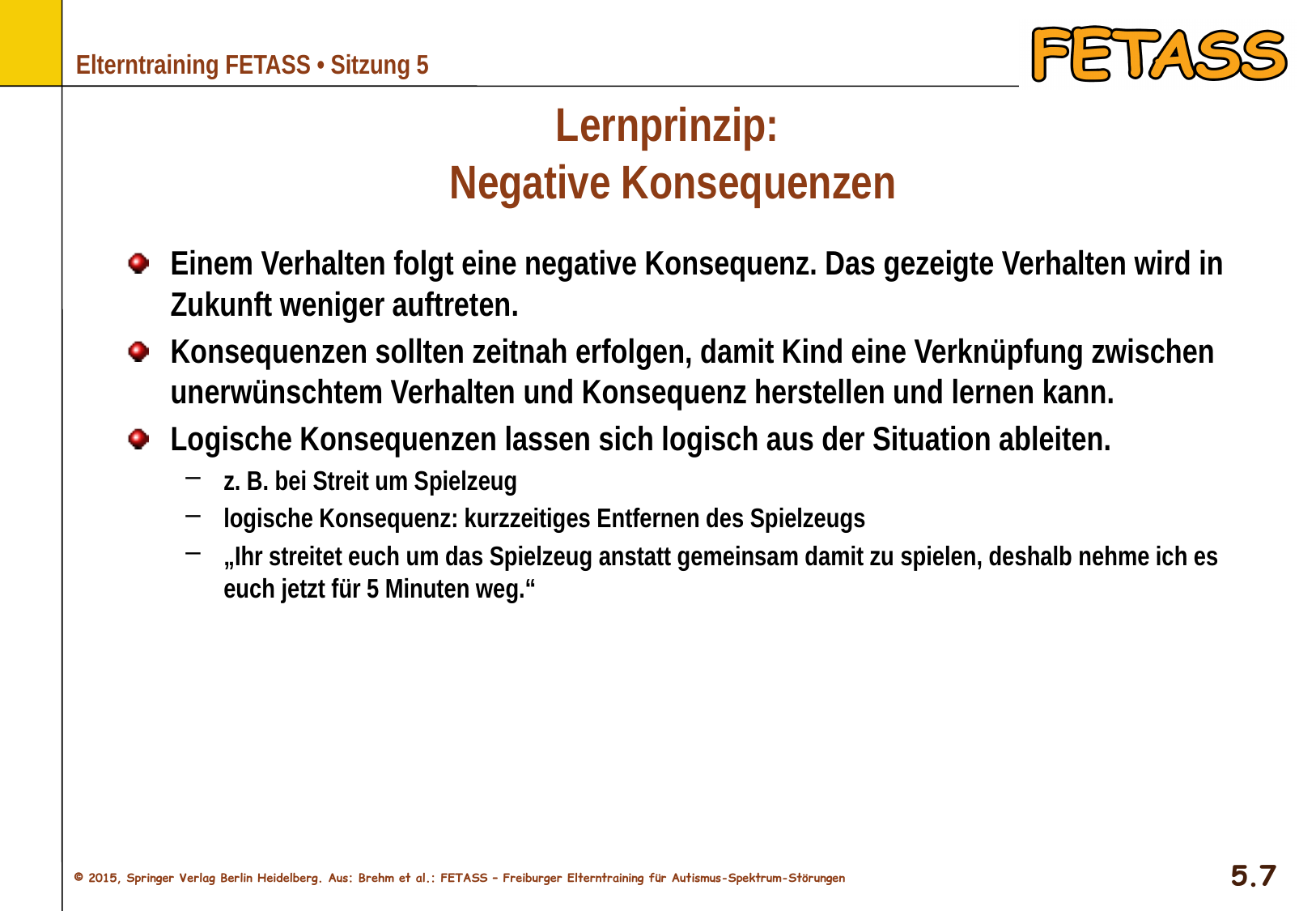

# Lernprinzip: Negative Konsequenzen
Einem Verhalten folgt eine negative Konsequenz. Das gezeigte Verhalten wird in Zukunft weniger auftreten.
Konsequenzen sollten zeitnah erfolgen, damit Kind eine Verknüpfung zwischen unerwünschtem Verhalten und Konsequenz herstellen und lernen kann.
Logische Konsequenzen lassen sich logisch aus der Situation ableiten.
z. B. bei Streit um Spielzeug
logische Konsequenz: kurzzeitiges Entfernen des Spielzeugs
„Ihr streitet euch um das Spielzeug anstatt gemeinsam damit zu spielen, deshalb nehme ich es euch jetzt für 5 Minuten weg.“
5.7